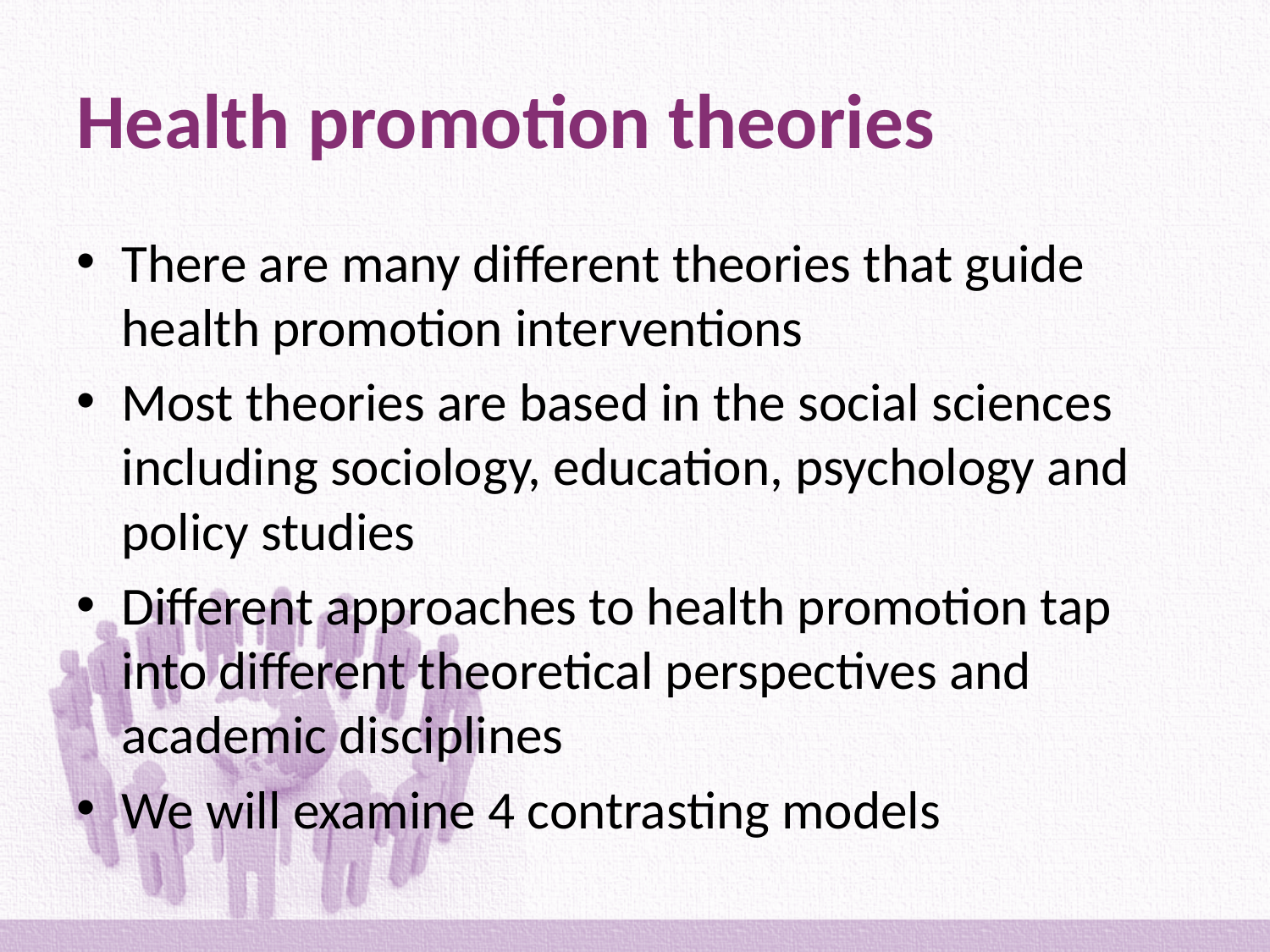

# Health promotion theories
There are many different theories that guide health promotion interventions
Most theories are based in the social sciences including sociology, education, psychology and policy studies
Different approaches to health promotion tap into different theoretical perspectives and academic disciplines
We will examine 4 contrasting models